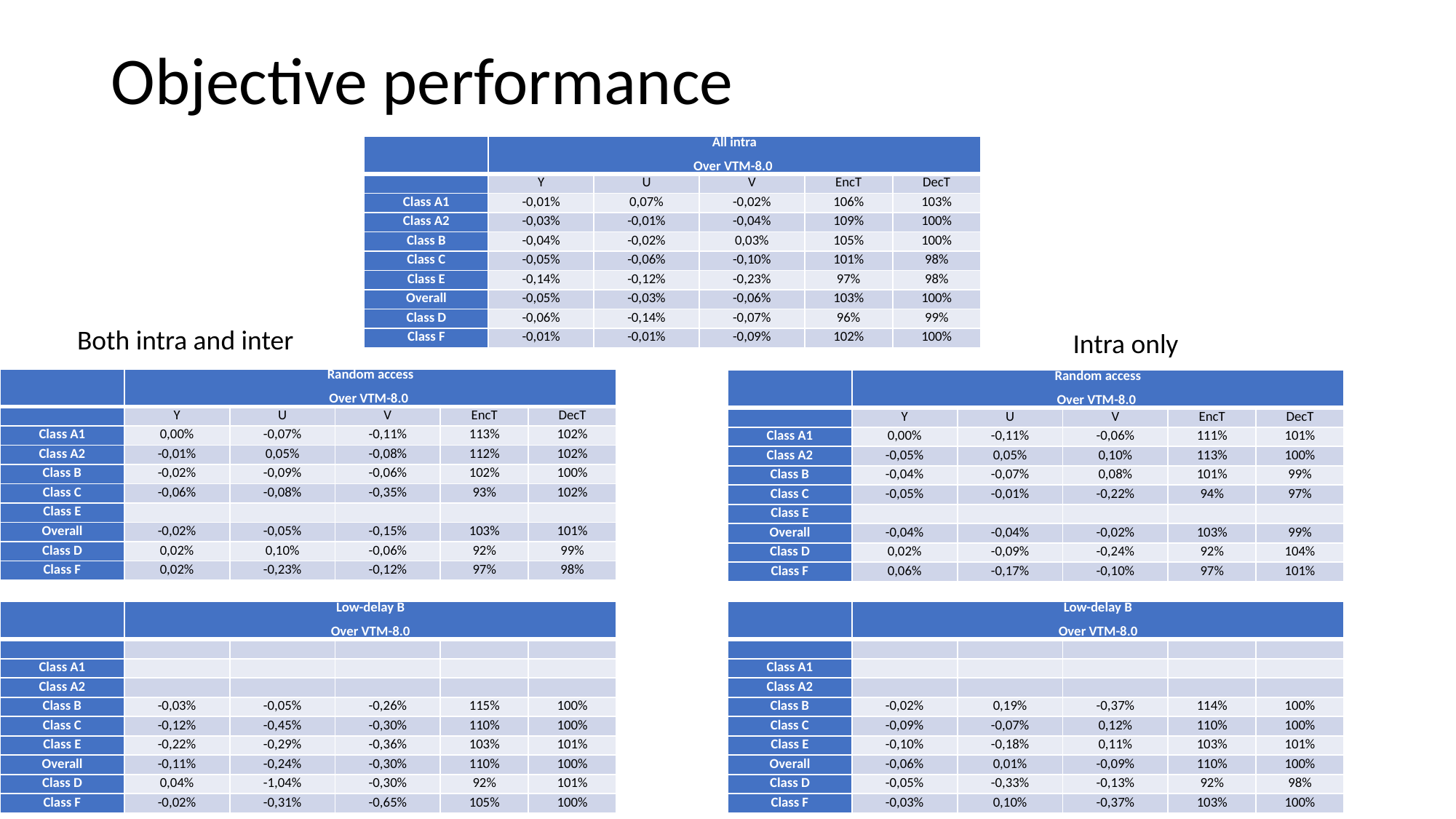

# Objective performance
|  | All intra Over VTM-8.0 |  |  |  |  |
| --- | --- | --- | --- | --- | --- |
|  | Y | U | V | EncT | DecT |
| Class A1 | -0,01% | 0,07% | -0,02% | 106% | 103% |
| Class A2 | -0,03% | -0,01% | -0,04% | 109% | 100% |
| Class B | -0,04% | -0,02% | 0,03% | 105% | 100% |
| Class C | -0,05% | -0,06% | -0,10% | 101% | 98% |
| Class E | -0,14% | -0,12% | -0,23% | 97% | 98% |
| Overall | -0,05% | -0,03% | -0,06% | 103% | 100% |
| Class D | -0,06% | -0,14% | -0,07% | 96% | 99% |
| Class F | -0,01% | -0,01% | -0,09% | 102% | 100% |
Both intra and inter
Intra only
|  | Random access Over VTM-8.0 |  |  |  |  |
| --- | --- | --- | --- | --- | --- |
|  | Y | U | V | EncT | DecT |
| Class A1 | 0,00% | -0,07% | -0,11% | 113% | 102% |
| Class A2 | -0,01% | 0,05% | -0,08% | 112% | 102% |
| Class B | -0,02% | -0,09% | -0,06% | 102% | 100% |
| Class C | -0,06% | -0,08% | -0,35% | 93% | 102% |
| Class E |  |  |  |  |  |
| Overall | -0,02% | -0,05% | -0,15% | 103% | 101% |
| Class D | 0,02% | 0,10% | -0,06% | 92% | 99% |
| Class F | 0,02% | -0,23% | -0,12% | 97% | 98% |
|  | Random access Over VTM-8.0 |  |  |  |  |
| --- | --- | --- | --- | --- | --- |
|  | Y | U | V | EncT | DecT |
| Class A1 | 0,00% | -0,11% | -0,06% | 111% | 101% |
| Class A2 | -0,05% | 0,05% | 0,10% | 113% | 100% |
| Class B | -0,04% | -0,07% | 0,08% | 101% | 99% |
| Class C | -0,05% | -0,01% | -0,22% | 94% | 97% |
| Class E |  |  |  |  |  |
| Overall | -0,04% | -0,04% | -0,02% | 103% | 99% |
| Class D | 0,02% | -0,09% | -0,24% | 92% | 104% |
| Class F | 0,06% | -0,17% | -0,10% | 97% | 101% |
|  | Low-delay B Over VTM-8.0 |  |  |  |  |
| --- | --- | --- | --- | --- | --- |
|  |  |  |  |  |  |
| Class A1 |  |  |  |  |  |
| Class A2 |  |  |  |  |  |
| Class B | -0,02% | 0,19% | -0,37% | 114% | 100% |
| Class C | -0,09% | -0,07% | 0,12% | 110% | 100% |
| Class E | -0,10% | -0,18% | 0,11% | 103% | 101% |
| Overall | -0,06% | 0,01% | -0,09% | 110% | 100% |
| Class D | -0,05% | -0,33% | -0,13% | 92% | 98% |
| Class F | -0,03% | 0,10% | -0,37% | 103% | 100% |
|  | Low-delay B Over VTM-8.0 |  |  |  |  |
| --- | --- | --- | --- | --- | --- |
|  |  |  |  |  |  |
| Class A1 |  |  |  |  |  |
| Class A2 |  |  |  |  |  |
| Class B | -0,03% | -0,05% | -0,26% | 115% | 100% |
| Class C | -0,12% | -0,45% | -0,30% | 110% | 100% |
| Class E | -0,22% | -0,29% | -0,36% | 103% | 101% |
| Overall | -0,11% | -0,24% | -0,30% | 110% | 100% |
| Class D | 0,04% | -1,04% | -0,30% | 92% | 101% |
| Class F | -0,02% | -0,31% | -0,65% | 105% | 100% |